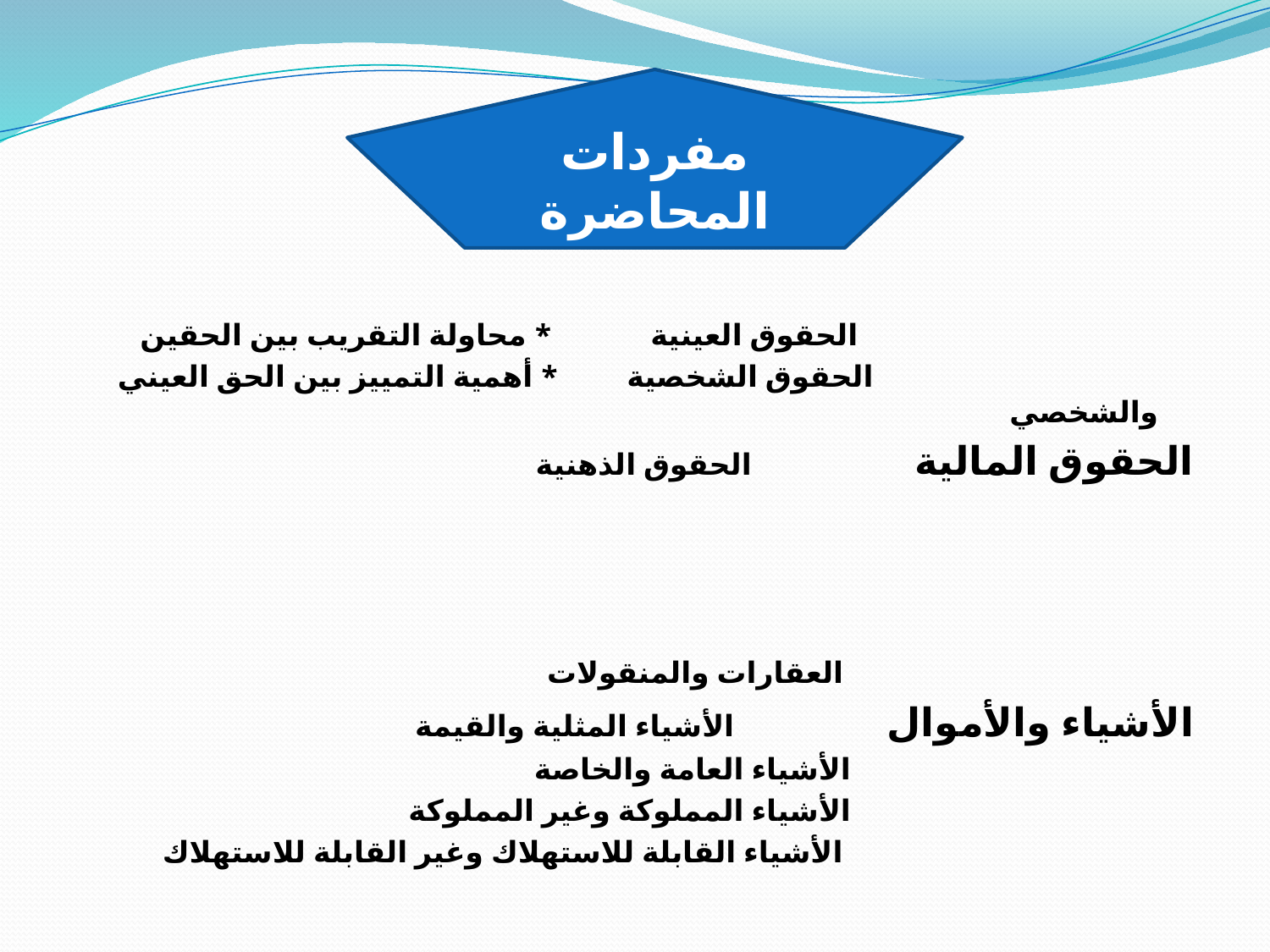

مفردات المحاضرة
#

                                            الحقوق العينية             * محاولة التقريب بين الحقين
                                          الحقوق الشخصية         * أهمية التمييز بين الحق العيني والشخصي
الحقوق المالية                الحقوق الذهنية

                                              العقارات والمنقولات
الأشياء والأموال               الأشياء المثلية والقيمة
                                             الأشياء العامة والخاصة
                                             الأشياء المملوكة وغير المملوكة
                                              الأشياء القابلة للاستهلاك وغير القابلة للاستهلاك